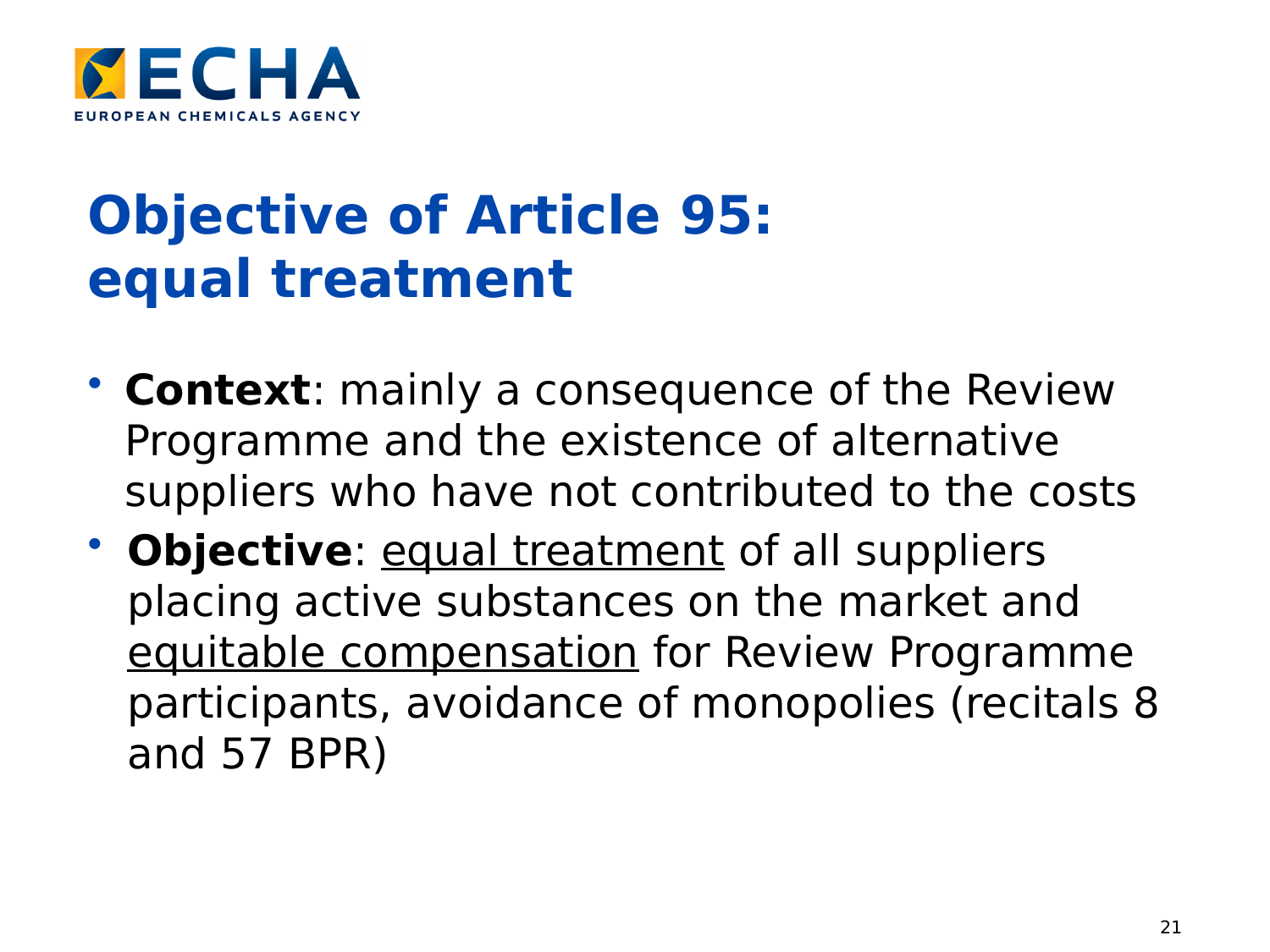

Objective of Article 95:
equal treatment
Context: mainly a consequence of the Review Programme and the existence of alternative suppliers who have not contributed to the costs
Objective: equal treatment of all suppliers placing active substances on the market and equitable compensation for Review Programme participants, avoidance of monopolies (recitals 8 and 57 BPR)

21